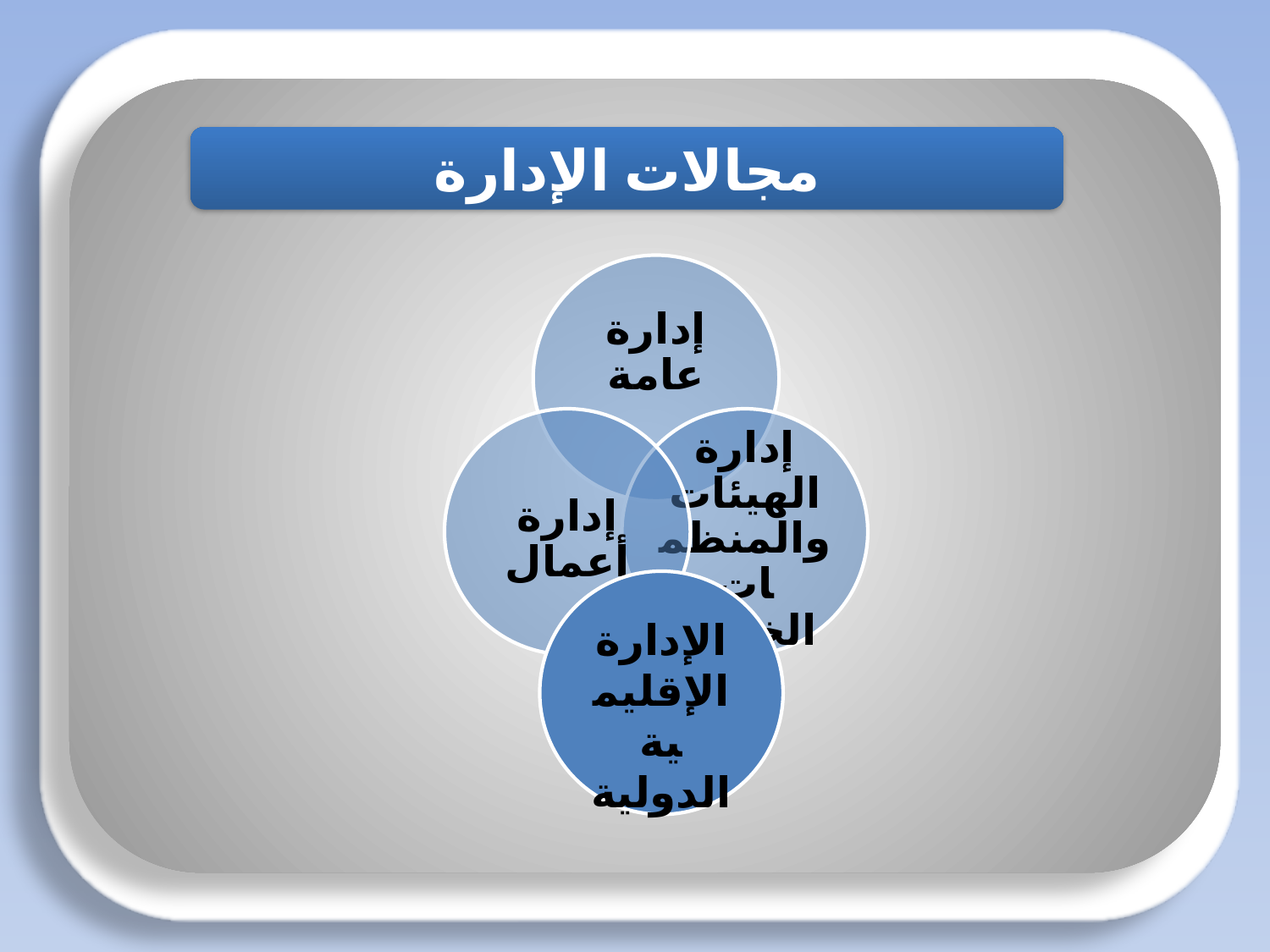

مجالات الإدارة
إدارة عامة
إدارة الهيئات والمنظمات الخاصة
إدارة أعمال
الإدارة الإقليمية الدولية
#

اعداد / أ. غادة الرشيد